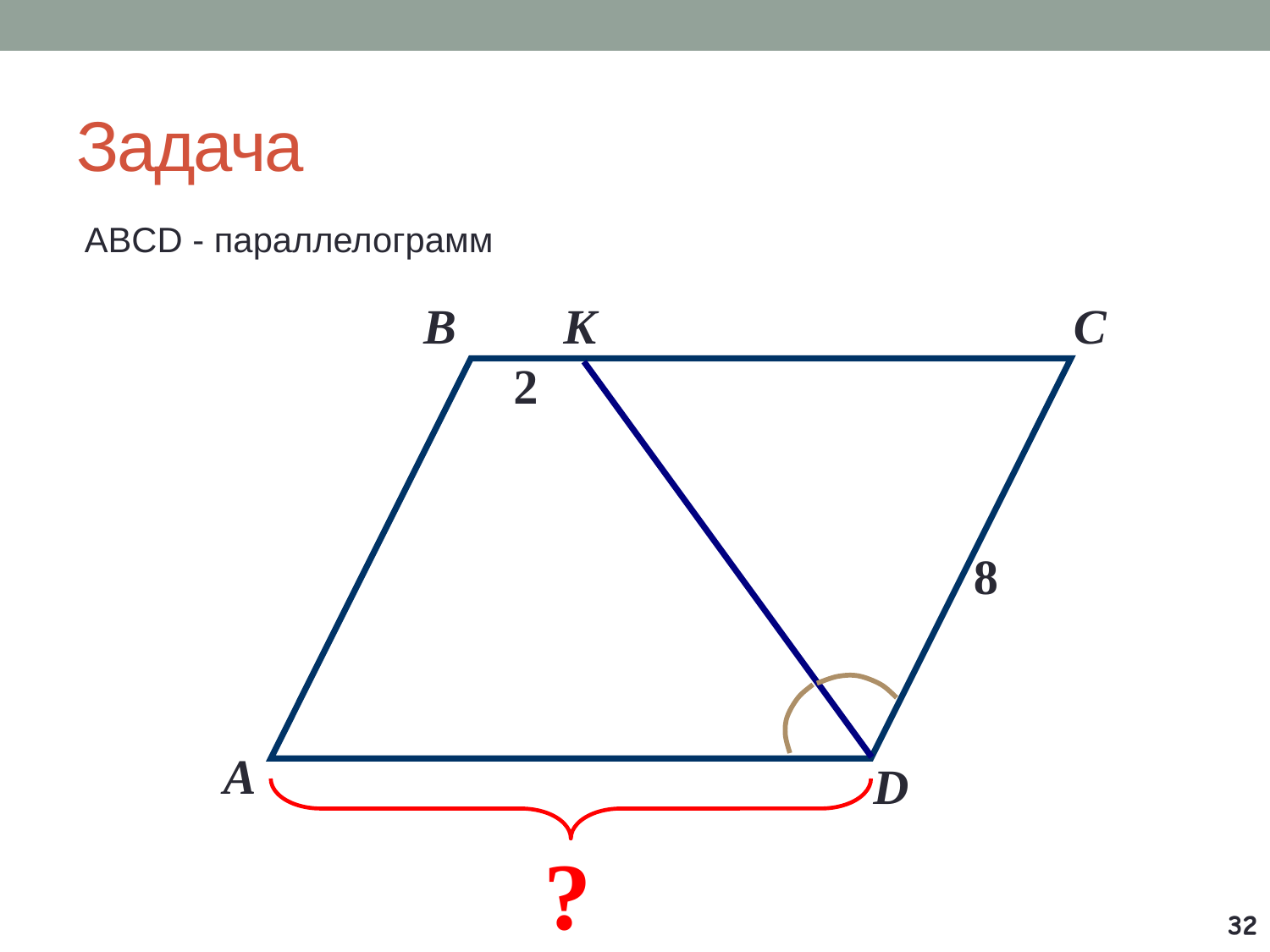

# Задача
ABCD - параллелограмм
B
K
C
2

8

А
D
?